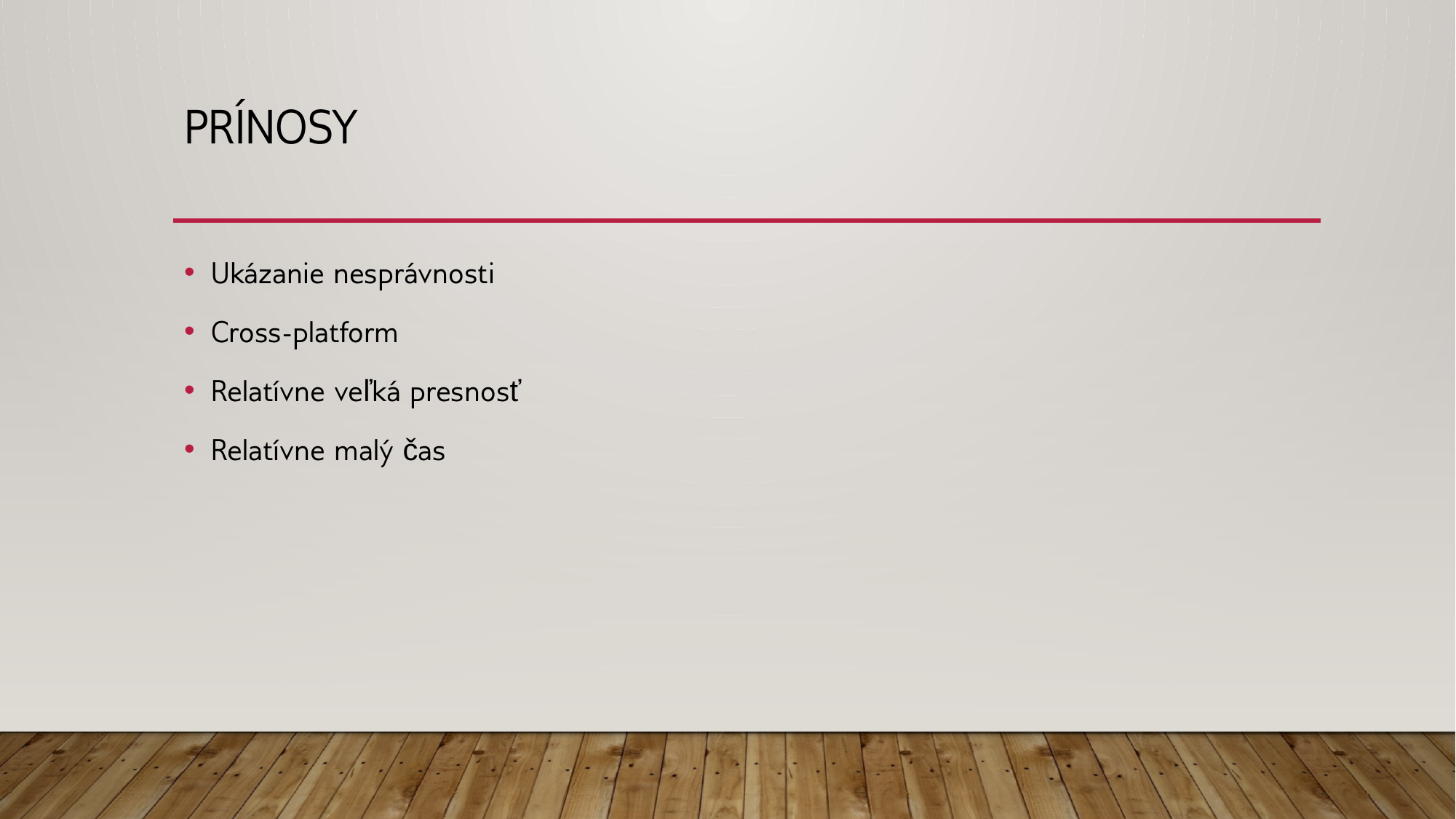

# Prínosy
Ukázanie nesprávnosti
Cross-platform
Relatívne veľká presnosť
Relatívne malý čas